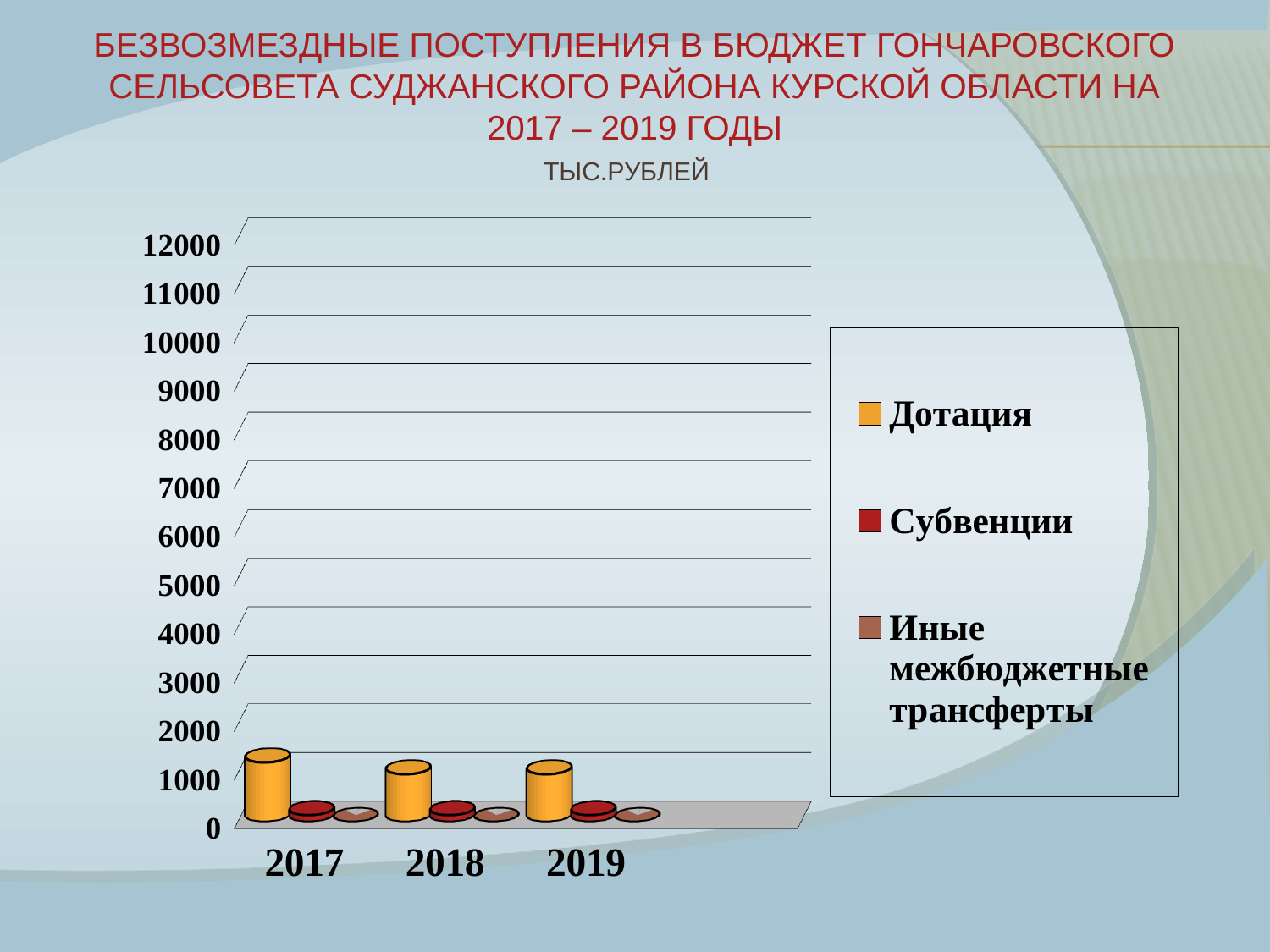

# Безвозмездные поступления в бюджет Гончаровского сельсовета Суджанского района Курской области на 2017 – 2019 годы тыс.рублей

[unsupported chart]